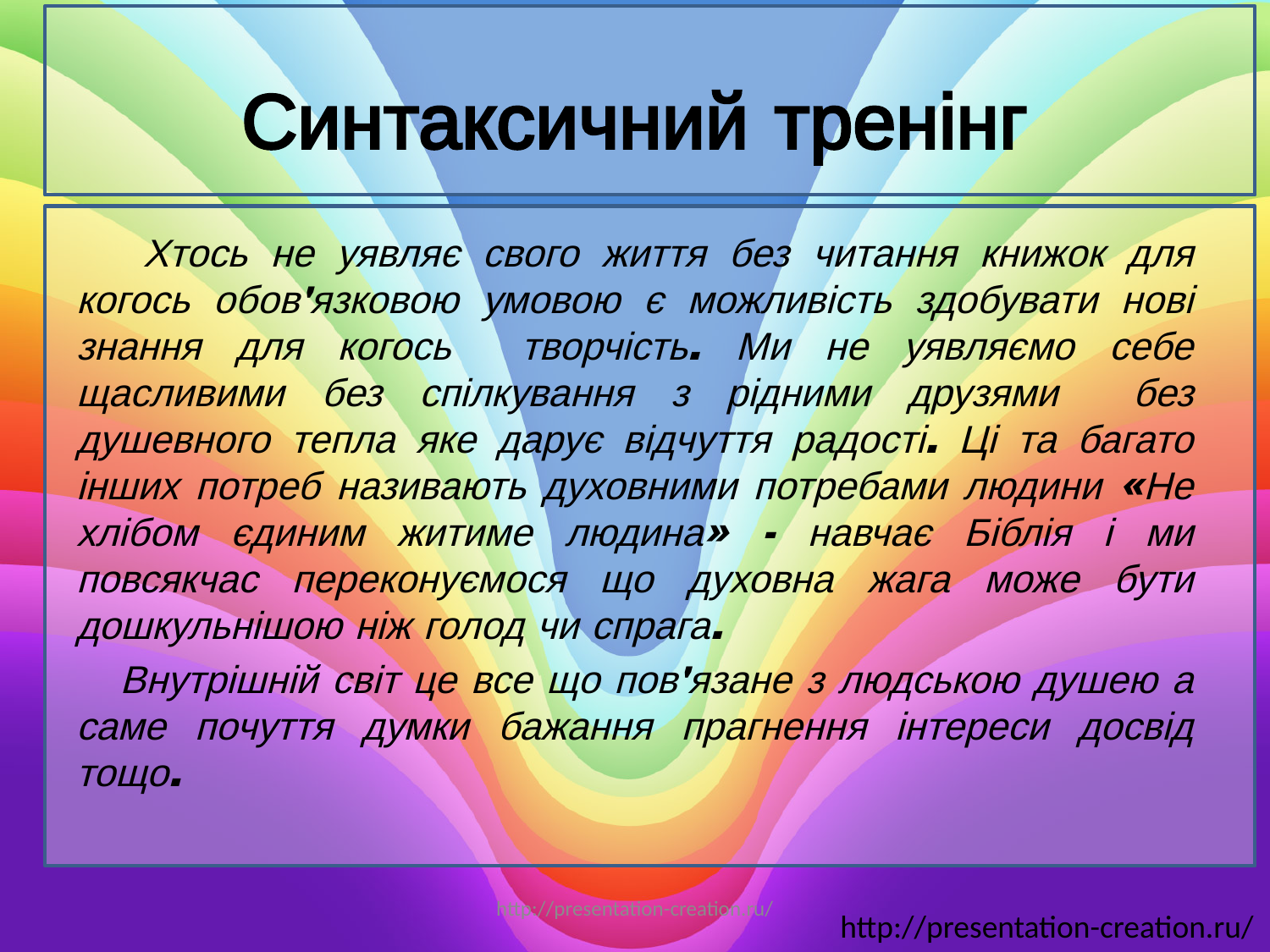

# Синтаксичний тренінг
   Хтось не уявляє свого життя без читання книжок для когось обов'язковою умовою є можливість здобувати нові знання для когось  творчість. Ми не уявляємо себе щасливими без спілкування з рідними друзями  без душевного тепла яке дарує відчуття радості. Ці та багато інших потреб називають духовними потребами людини «Не хлібом єдиним житиме людина» - навчає Біблія і ми повсякчас переконуємося що духовна жага може бути дошкульнішою ніж голод чи спрага.
   Внутрішній світ це все що пов'язане з людською душею а саме почуття думки бажання прагнення інтереси досвід тощо.

http://presentation-creation.ru/